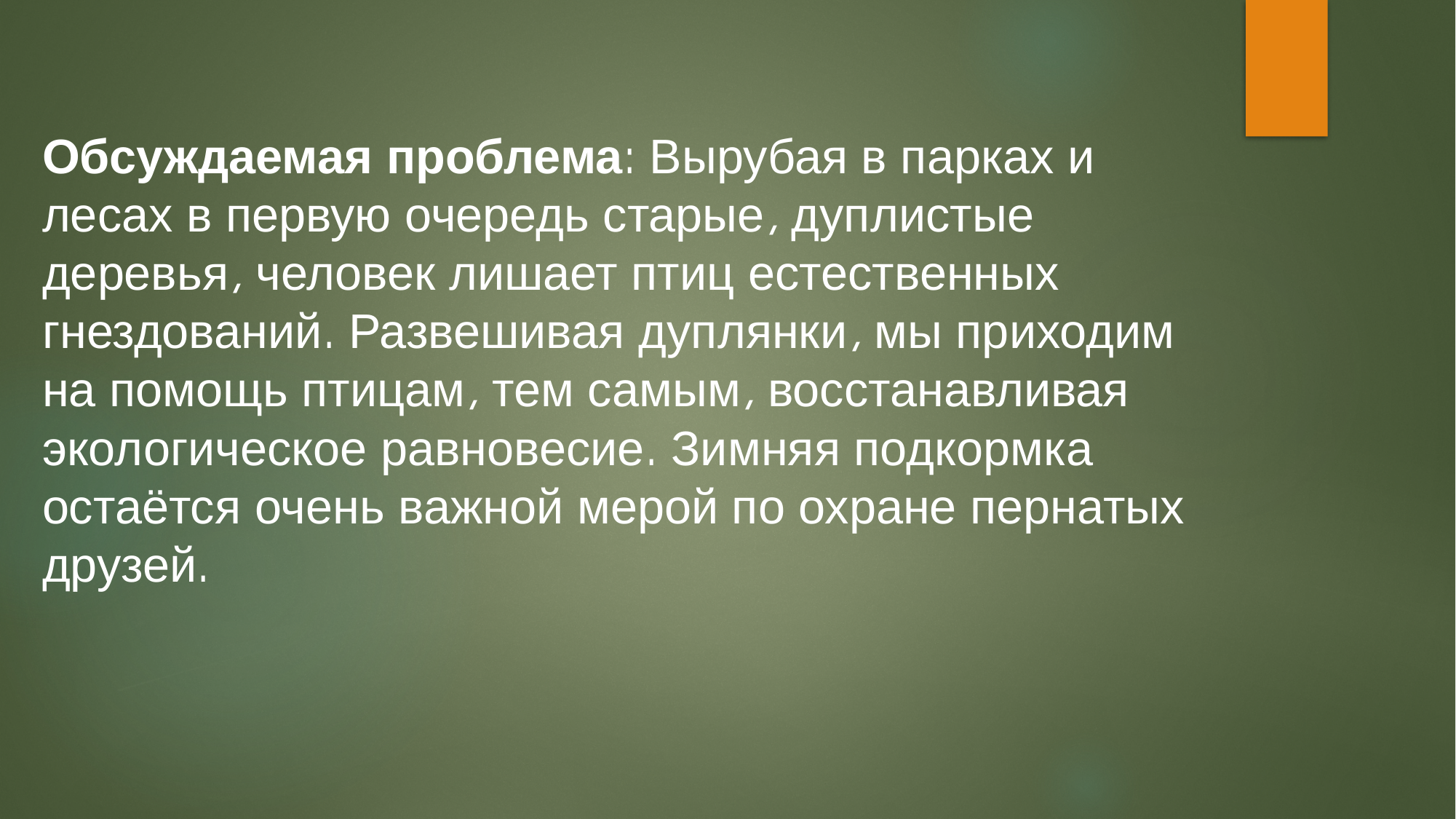

Обсуждаемая проблема: Вырубая в парках и лесах в первую очередь старые, дуплистые деревья, человек лишает птиц естественных гнездований. Развешивая дуплянки, мы приходим на помощь птицам, тем самым, восстанавливая экологическое равновесие. Зимняя подкормка остаётся очень важной мерой по охране пернатых друзей.